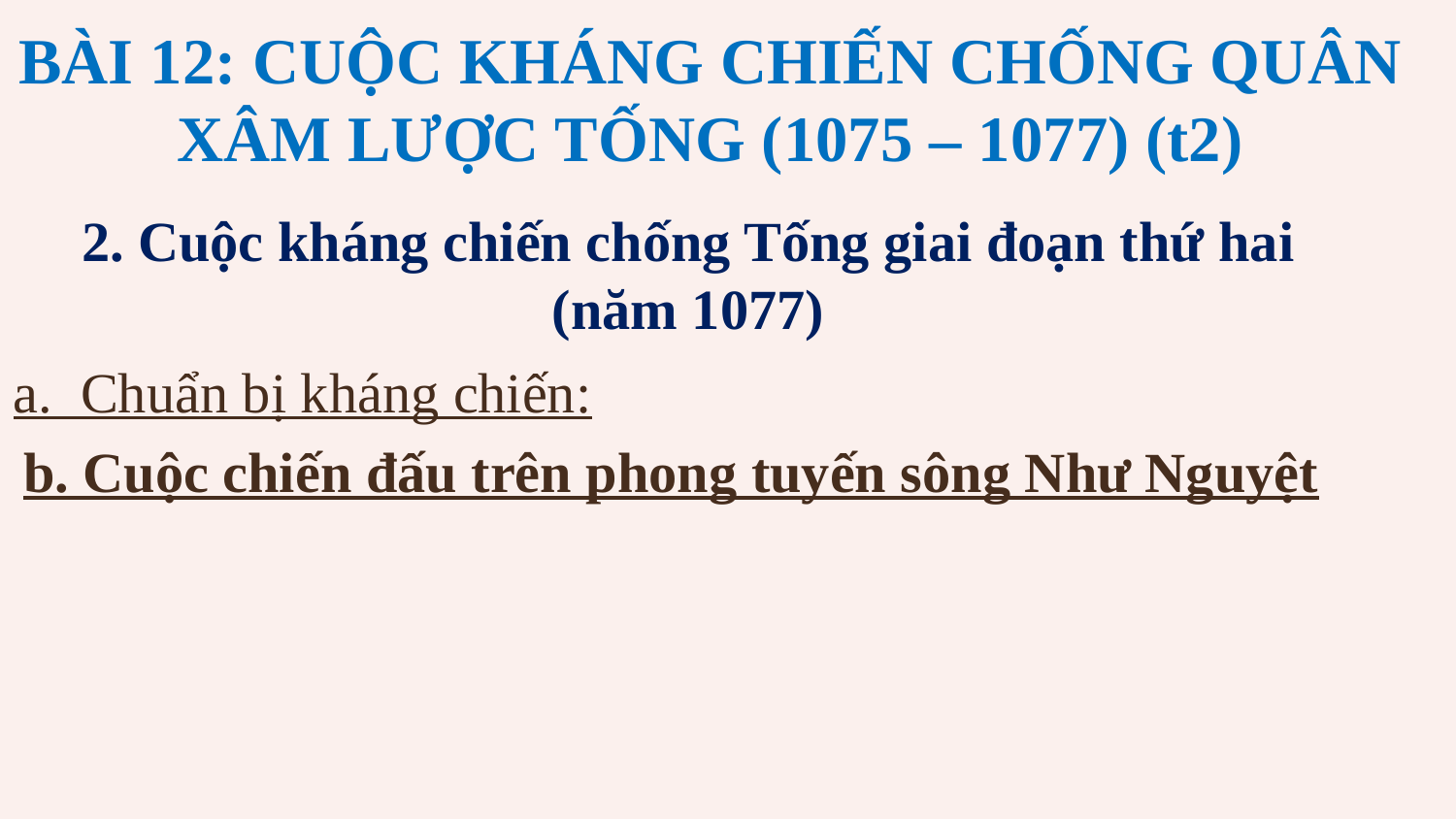

BÀI 12: CUỘC KHÁNG CHIẾN CHỐNG QUÂN XÂM LƯỢC TỐNG (1075 – 1077) (t2)
2. Cuộc kháng chiến chống Tống giai đoạn thứ hai (năm 1077)
a.  Chuẩn bị kháng chiến:
b. Cuộc chiến đấu trên phong tuyến sông Như Nguyệt